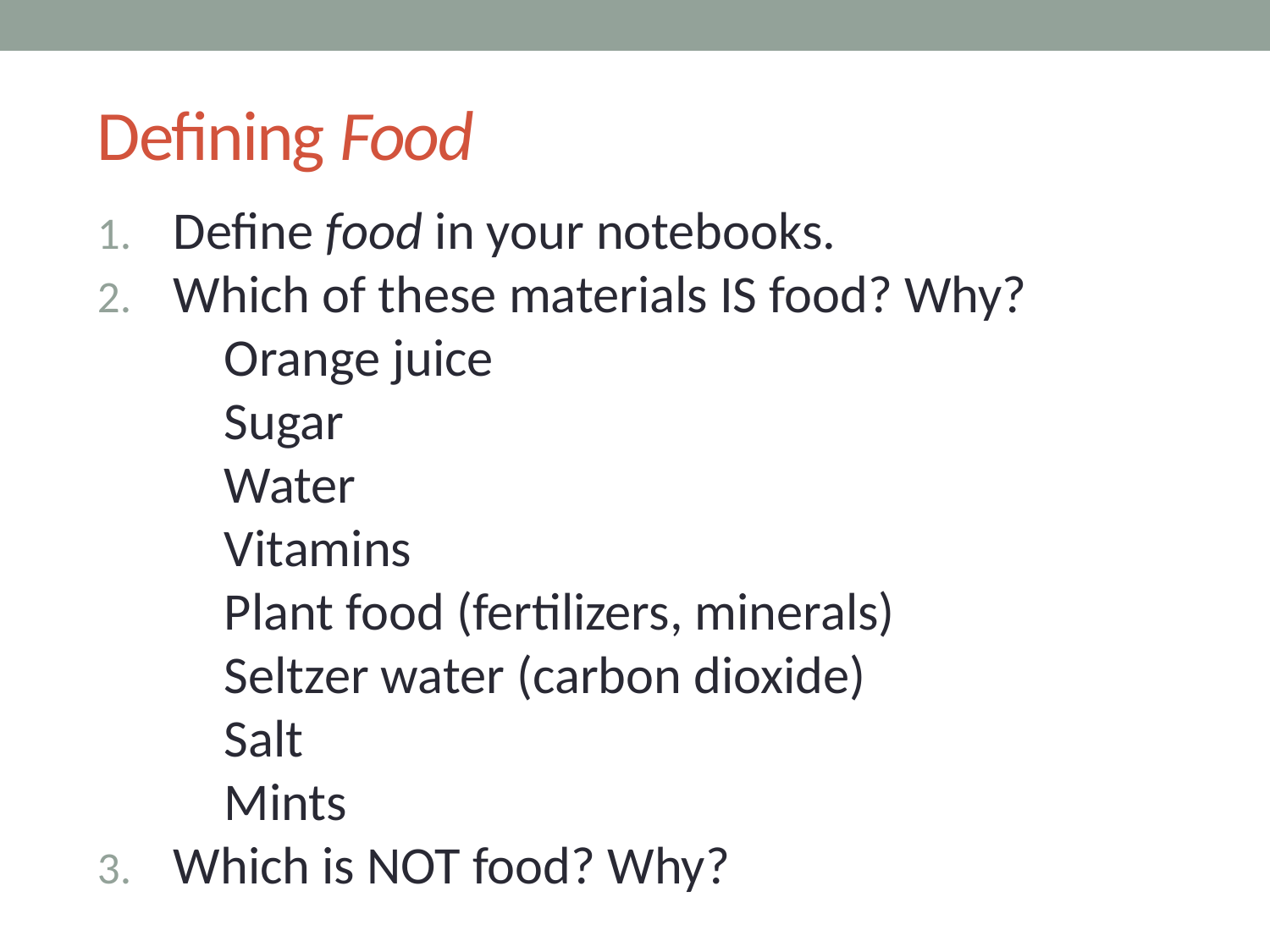

# Defining Food
Define food in your notebooks.
Which of these materials IS food? Why?
Orange juice
Sugar
Water
Vitamins
Plant food (fertilizers, minerals)
Seltzer water (carbon dioxide)
Salt
Mints
Which is NOT food? Why?